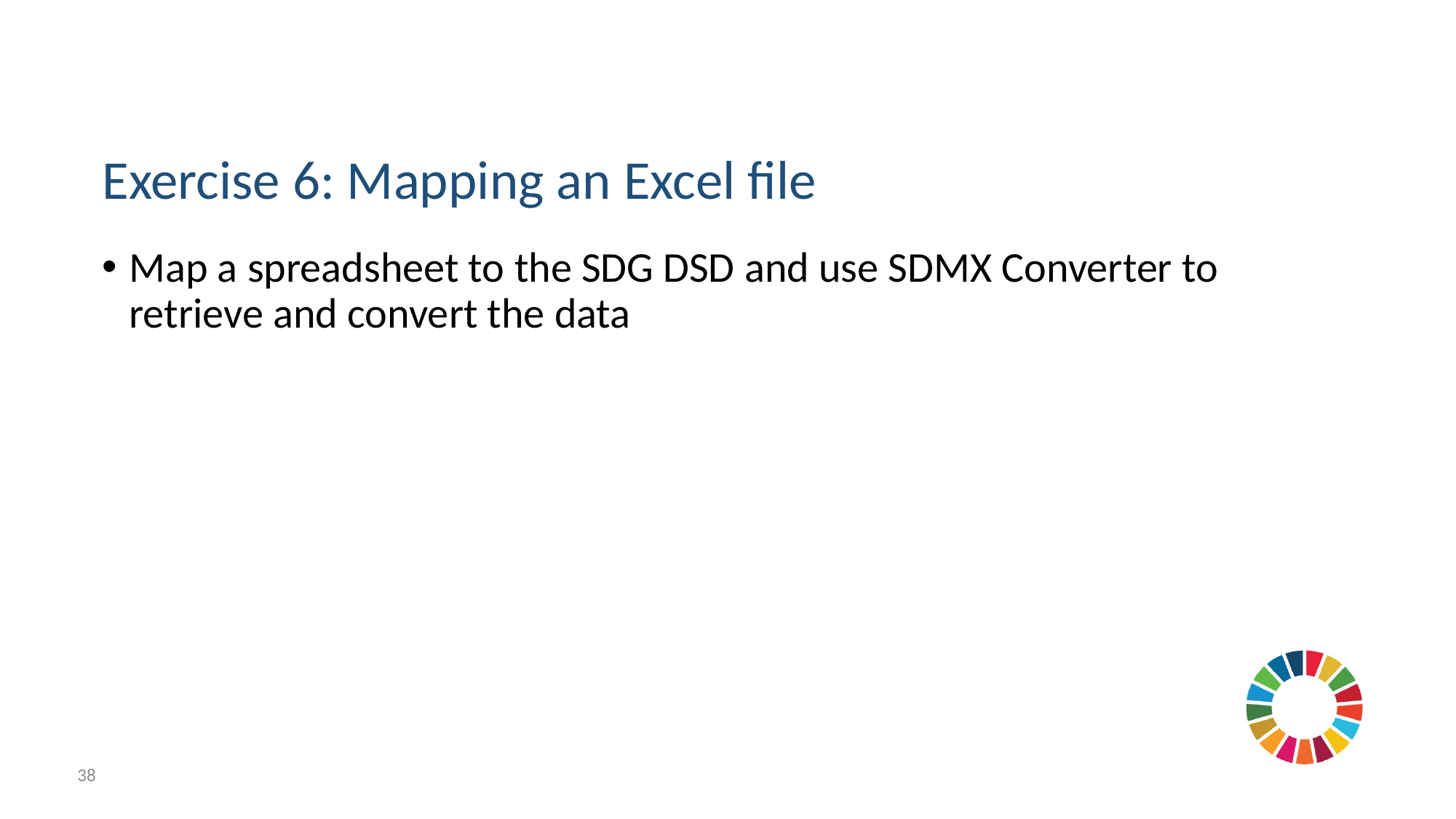

Exercise 6: Mapping an Excel file
Map a spreadsheet to the SDG DSD and use SDMX Converter to retrieve and convert the data
38